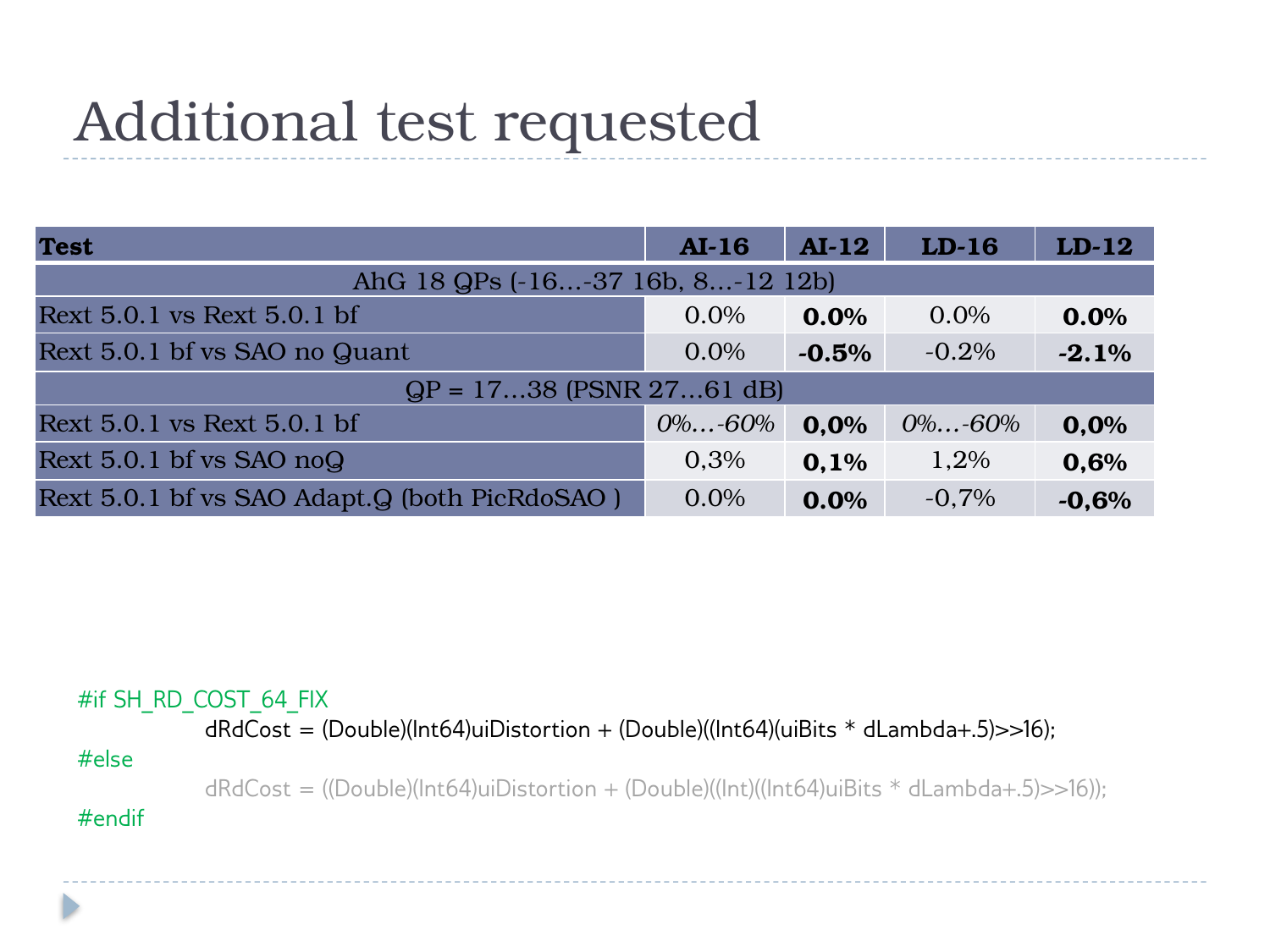

# Additional test requested
| Test | AI-16 | AI-12 | LD-16 | LD-12 |
| --- | --- | --- | --- | --- |
| AhG 18 QPs (-16…-37 16b, 8…-12 12b) |  |  |  |  |
| Rext 5.0.1 vs Rext 5.0.1 bf | 0.0% | 0.0% | 0.0% | 0.0% |
| Rext 5.0.1 bf vs SAO no Quant | 0.0% | -0.5% | -0.2% | -2.1% |
| QP = 17…38 (PSNR 27…61 dB) |  |  |  |  |
| Rext 5.0.1 vs Rext 5.0.1 bf | 0%…-60% | 0,0% | 0%…-60% | 0,0% |
| Rext 5.0.1 bf vs SAO noQ | 0,3% | 0,1% | 1,2% | 0,6% |
| Rext 5.0.1 bf vs SAO Adapt.Q (both PicRdoSAO ) | 0.0% | 0.0% | -0,7% | -0,6% |

#if SH_RD_COST_64_FIX
	dRdCost = (Double)(Int64)uiDistortion + (Double)((Int64)(uiBits * dLambda+.5)>>16);
#else
	dRdCost = ((Double)(Int64)uiDistortion + (Double)((Int)((Int64)uiBits * dLambda+.5)>>16));
#endif